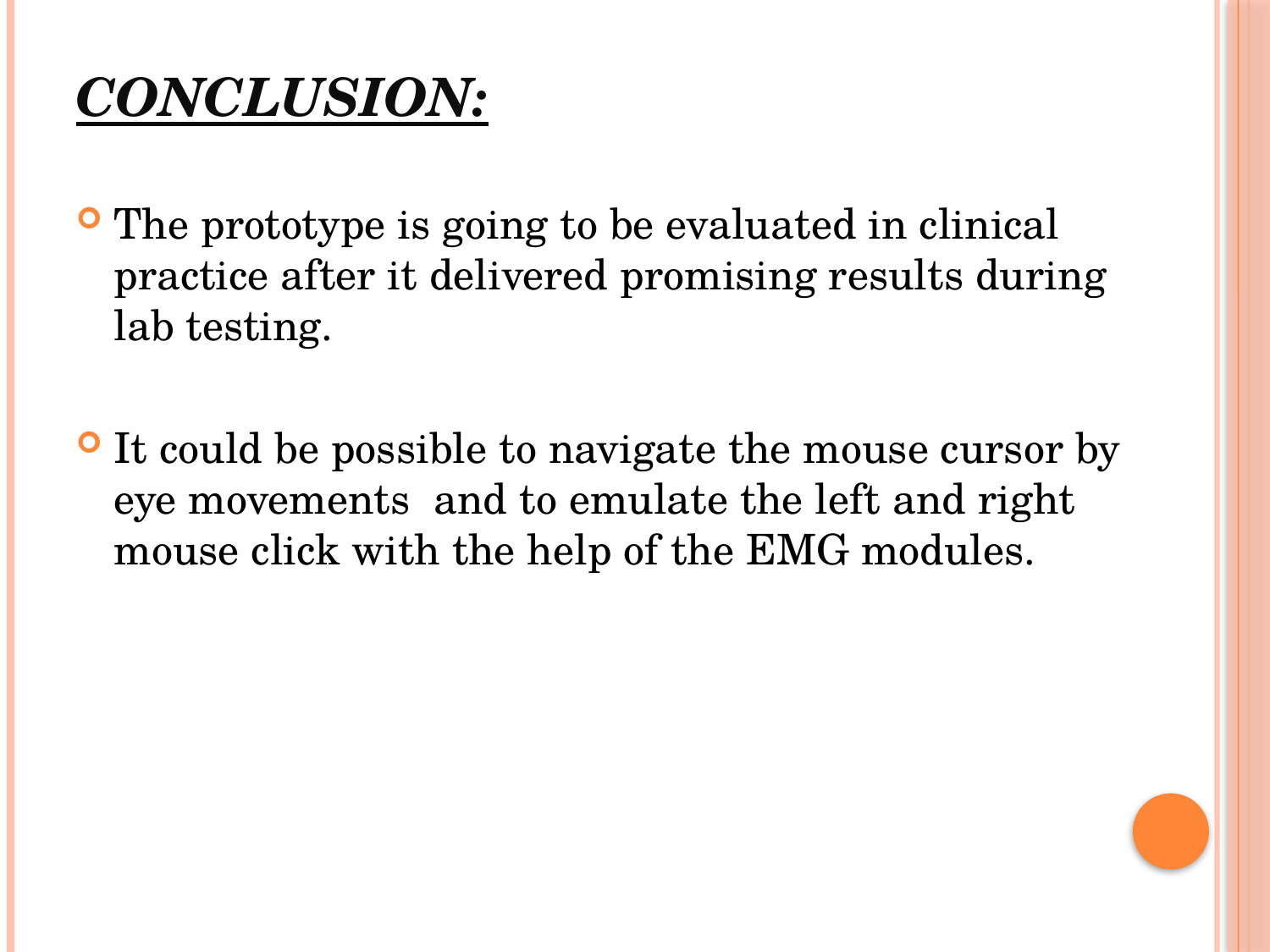

# Conclusion:
The prototype is going to be evaluated in clinical practice after it delivered promising results during lab testing.

It could be possible to navigate the mouse cursor by eye movements  and to emulate the left and right mouse click with the help of the EMG modules.